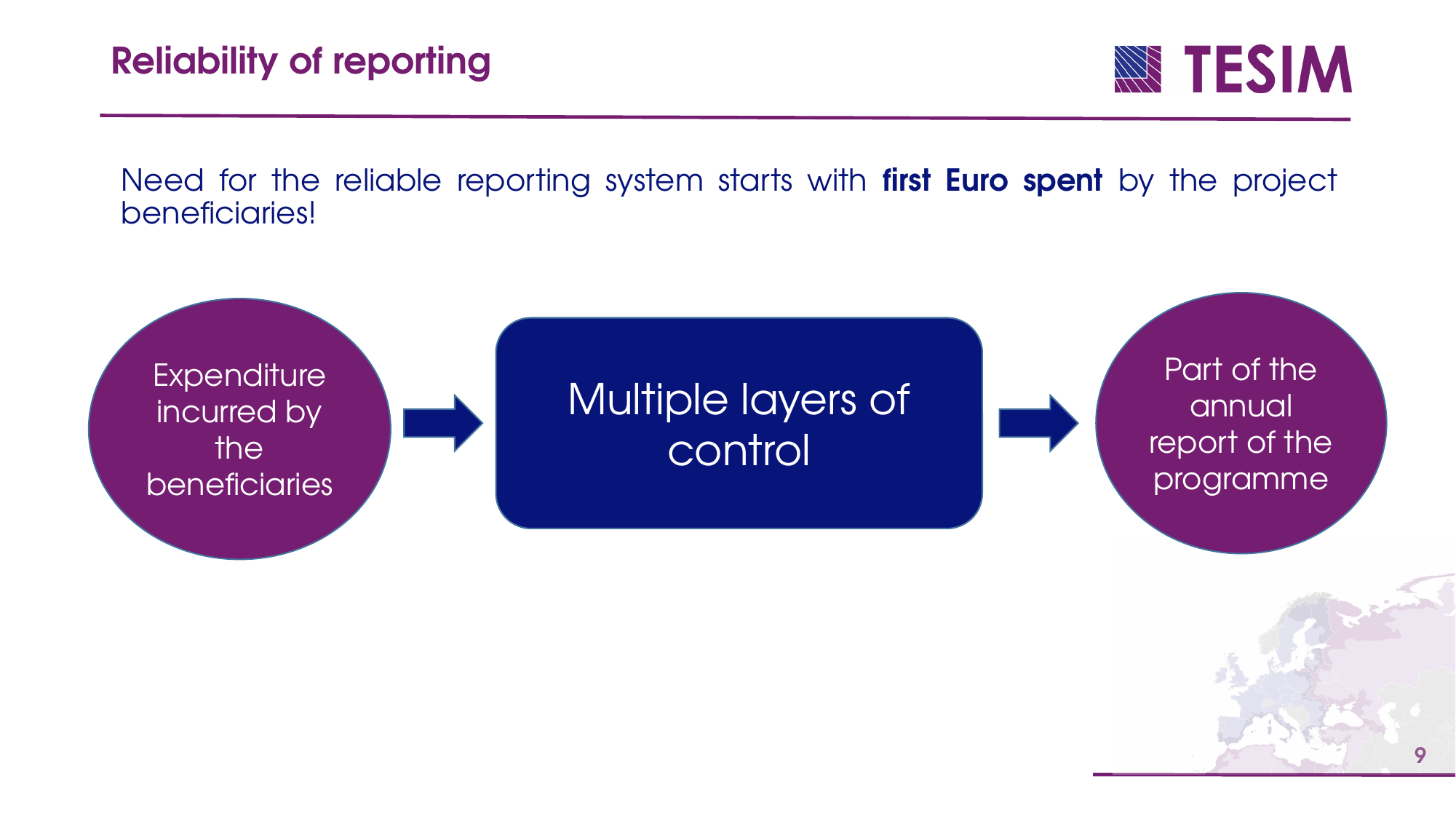

Reliability of reporting
Need for the reliable reporting system starts with first Euro spent by the project beneficiaries!
Part of the annual report of the programme
Expenditure incurred by the beneficiaries
Multiple layers of control